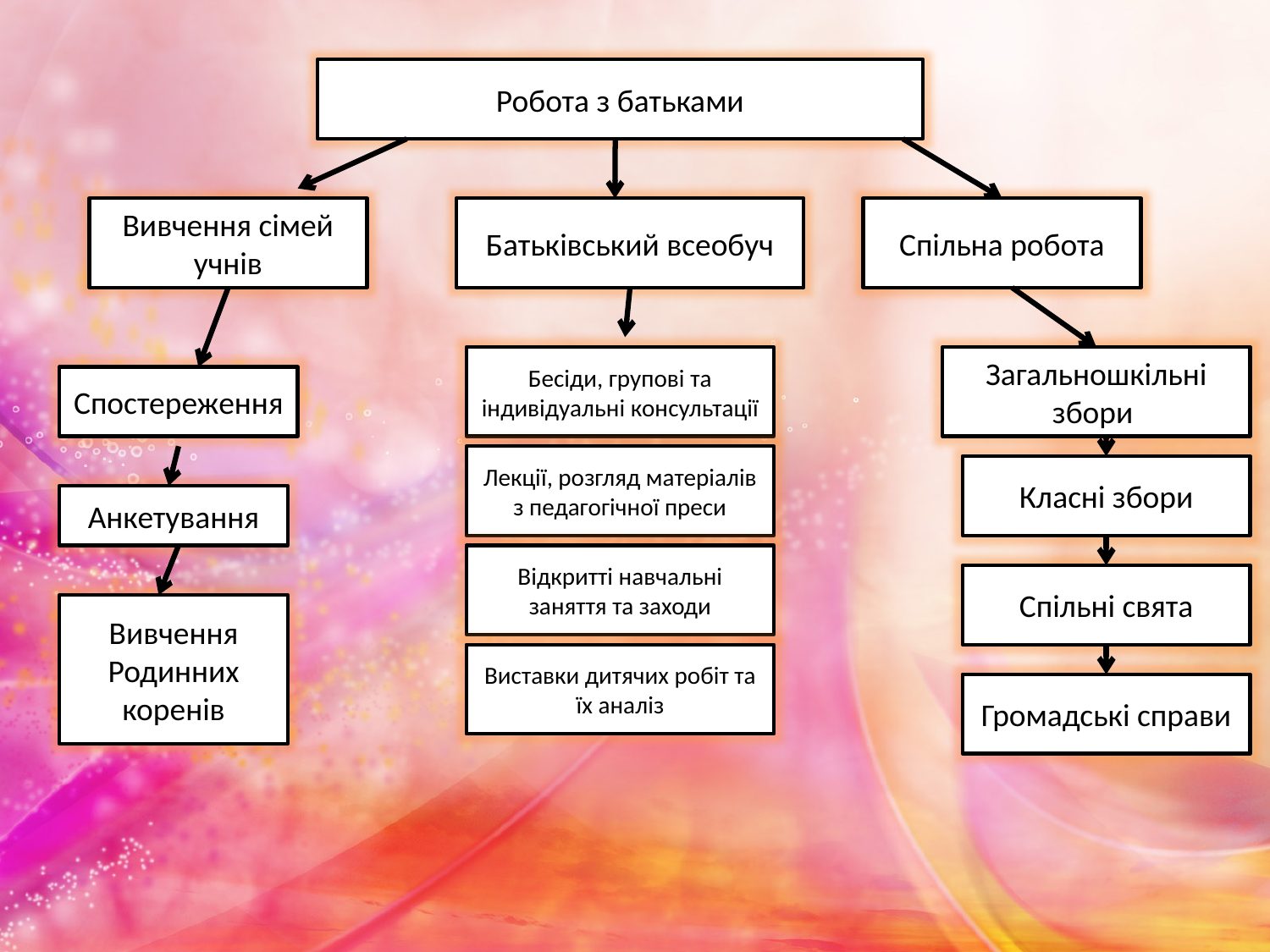

Робота з батьками
Вивчення сімей учнів
Батьківський всеобуч
Спільна робота
Бесіди, групові та індивідуальні консультації
Загальношкільні збори
Спостереження
Лекції, розгляд матеріалів з педагогічної преси
Класні збори
Анкетування
Відкритті навчальні заняття та заходи
Спільні свята
Вивчення
Родинних
коренів
Виставки дитячих робіт та їх аналіз
Громадські справи